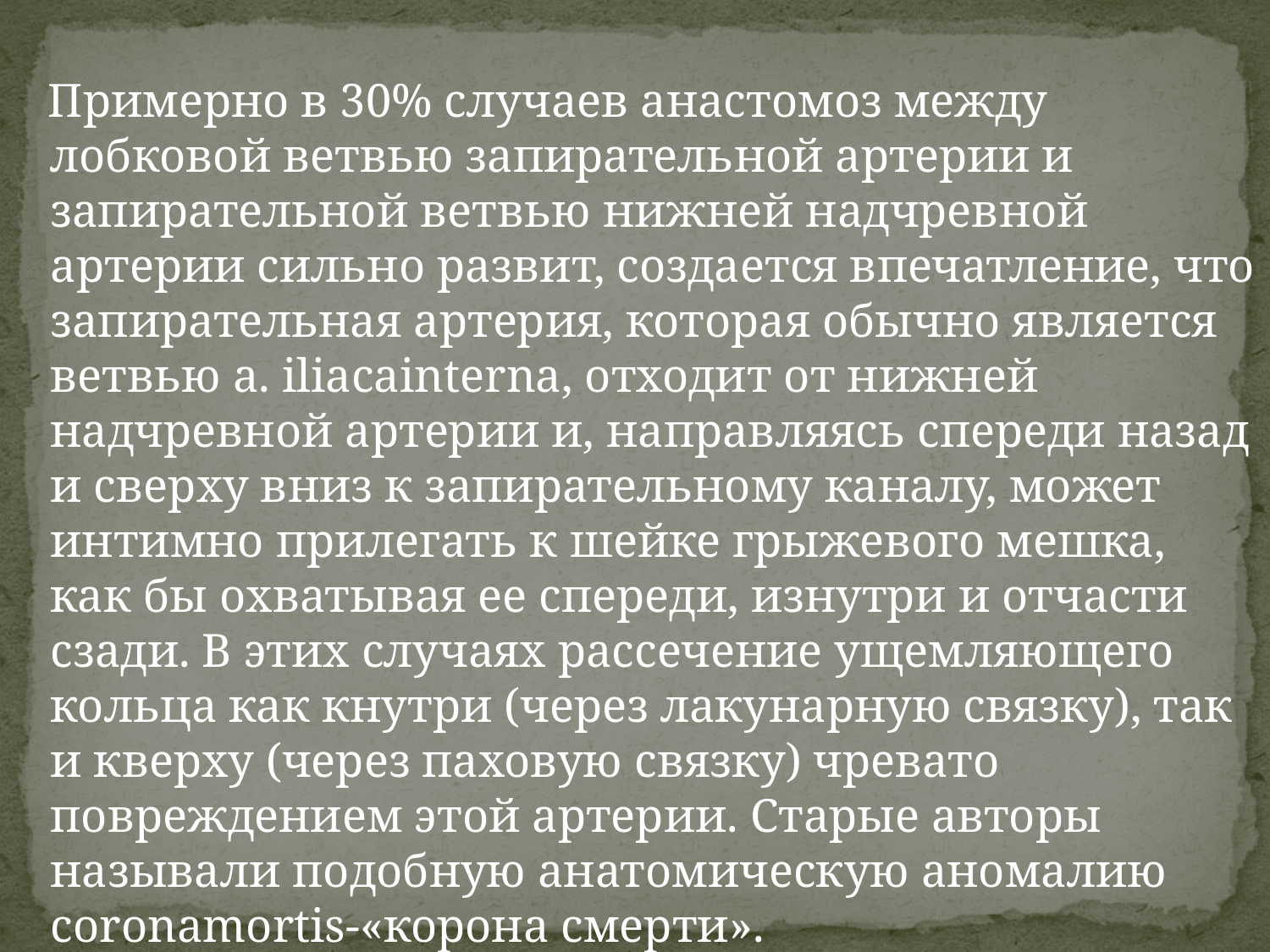

Примерно в 30% случаев анастомоз между лобковой ветвью запирательной артерии и запирательной ветвью нижней надчревной артерии сильно развит, создается впечатление, что запирательная артерия, которая обычно является ветвью a. iliacainterna, отходит от нижней надчревной артерии и, направляясь спереди назад и сверху вниз к запирательному каналу, может интимно прилегать к шейке грыжевого мешка, как бы охватывая ее спереди, изнутри и отчасти сзади. В этих случаях рассечение ущемляющего кольца как кнутри (через лакунарную связку), так и кверху (через паховую связку) чревато повреждением этой артерии. Старые авторы называли подобную анатомическую аномалию coronamortis-«корона смерти».